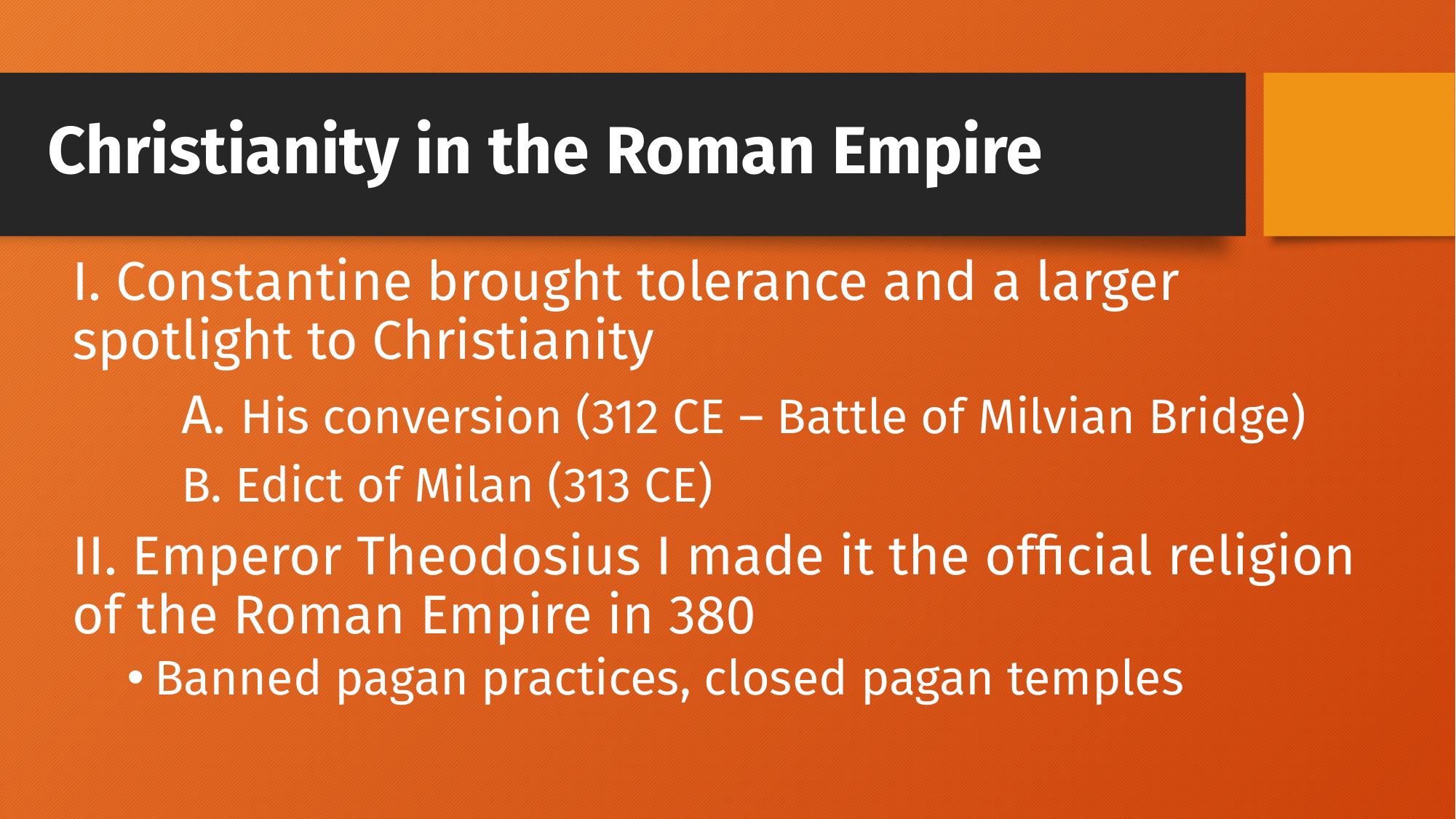

# Christianity in the Roman Empire
I. Constantine brought tolerance and a larger spotlight to Christianity
	A. His conversion (312 CE – Battle of Milvian Bridge)
	B. Edict of Milan (313 CE)
II. Emperor Theodosius I made it the official religion of the Roman Empire in 380
Banned pagan practices, closed pagan temples